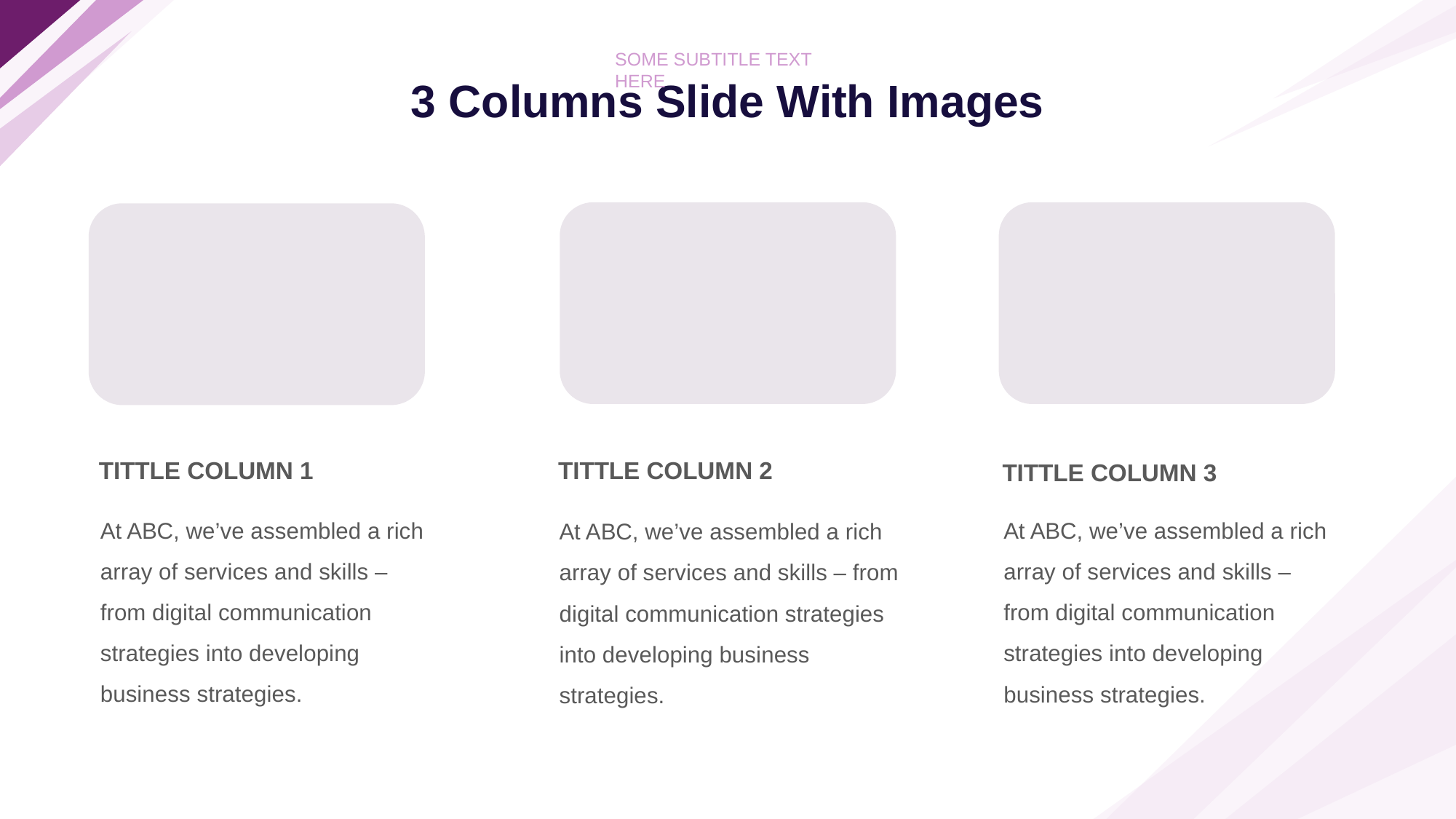

SOME SUBTITLE TEXT HERE
# 3 Columns Slide With Images

TITTLE COLUMN 1
TITTLE COLUMN 2
TITTLE COLUMN 3
At ABC, we’ve assembled a rich array of services and skills – from digital communication strategies into developing business strategies.

At ABC, we’ve assembled a rich array of services and skills – from digital communication strategies into developing business strategies.

At ABC, we’ve assembled a rich array of services and skills – from digital communication strategies into developing business strategies.